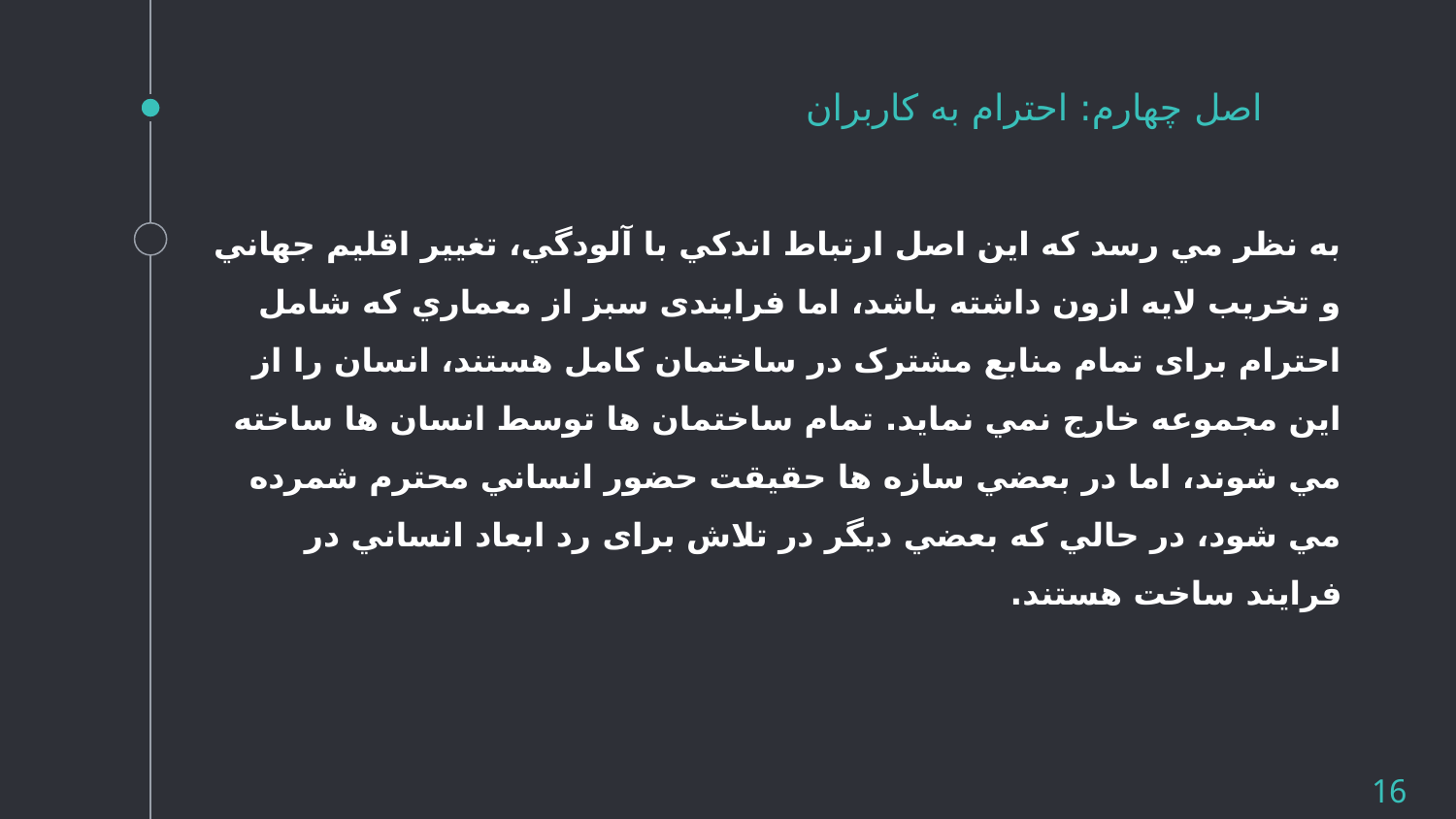

# اصل چهارم: احترام به کاربران
به نظر مي رسد که اين اصل ارتباط اندکي با آلودگي، تغيير اقليم جهاني و تخريب لايه ازون داشته باشد، اما فرايندی سبز از معماري که شامل احترام برای تمام منابع مشترک در ساختمان کامل هستند، انسان را از اين مجموعه خارج نمي نمايد. تمام ساختمان ها توسط انسان ها ساخته مي شوند، اما در بعضي سازه ها حقيقت حضور انساني محترم شمرده مي شود، در حالي که بعضي ديگر در تلاش برای رد ابعاد انساني در فرايند ساخت هستند.

16